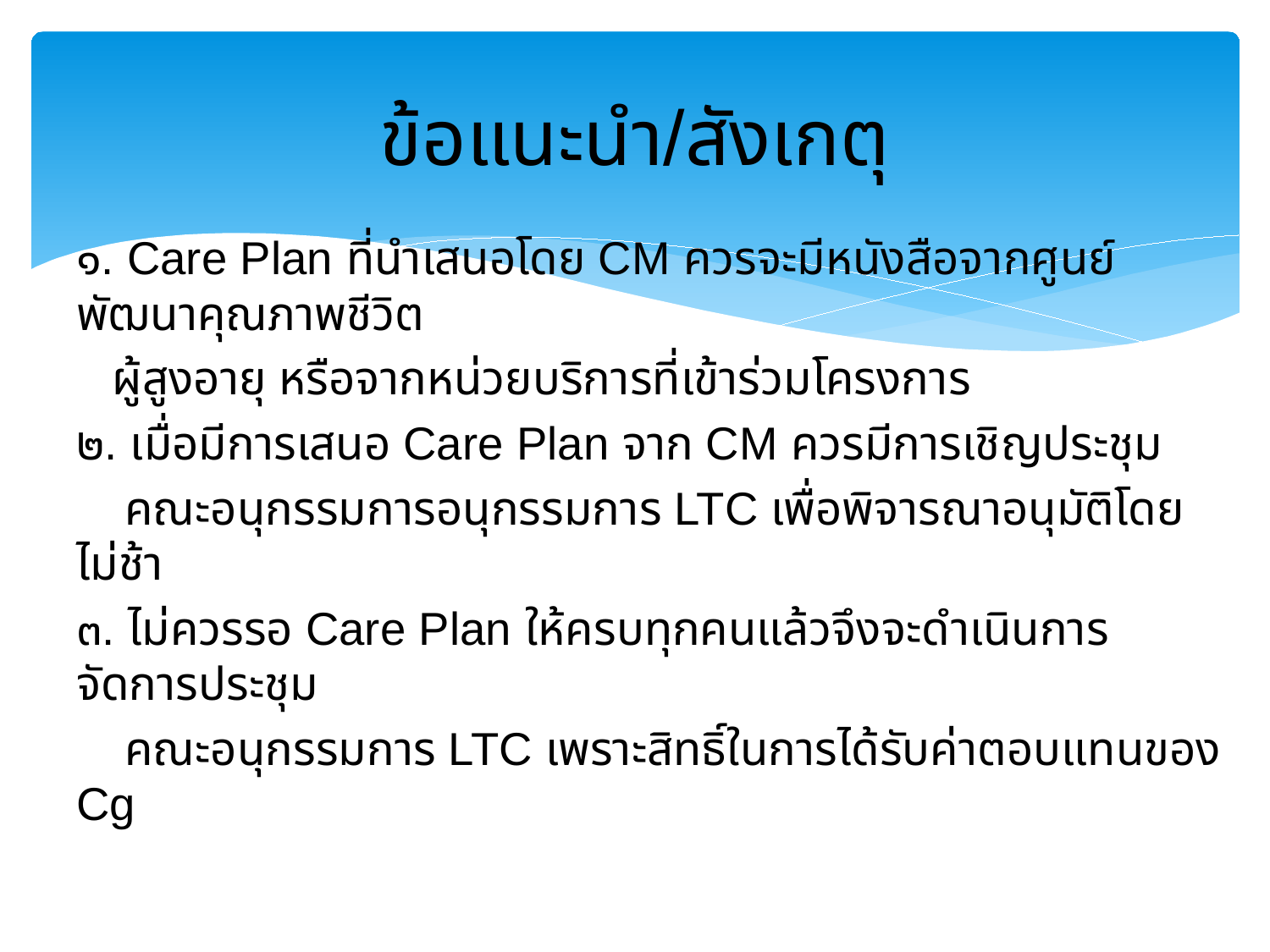

# ข้อแนะนำ/สังเกตุ
๑. Care Plan ที่นำเสนอโดย CM ควรจะมีหนังสือจากศูนย์พัฒนาคุณภาพชีวิต
   ผู้สูงอายุ หรือจากหน่วยบริการที่เข้าร่วมโครงการ
๒. เมื่อมีการเสนอ Care Plan จาก CM ควรมีการเชิญประชุม
    คณะอนุกรรมการอนุกรรมการ LTC เพื่อพิจารณาอนุมัติโดยไม่ช้า
๓. ไม่ควรรอ Care Plan ให้ครบทุกคนแล้วจึงจะดำเนินการจัดการประชุม
    คณะอนุกรรมการ LTC เพราะสิทธิ์ในการได้รับค่าตอบแทนของ Cg